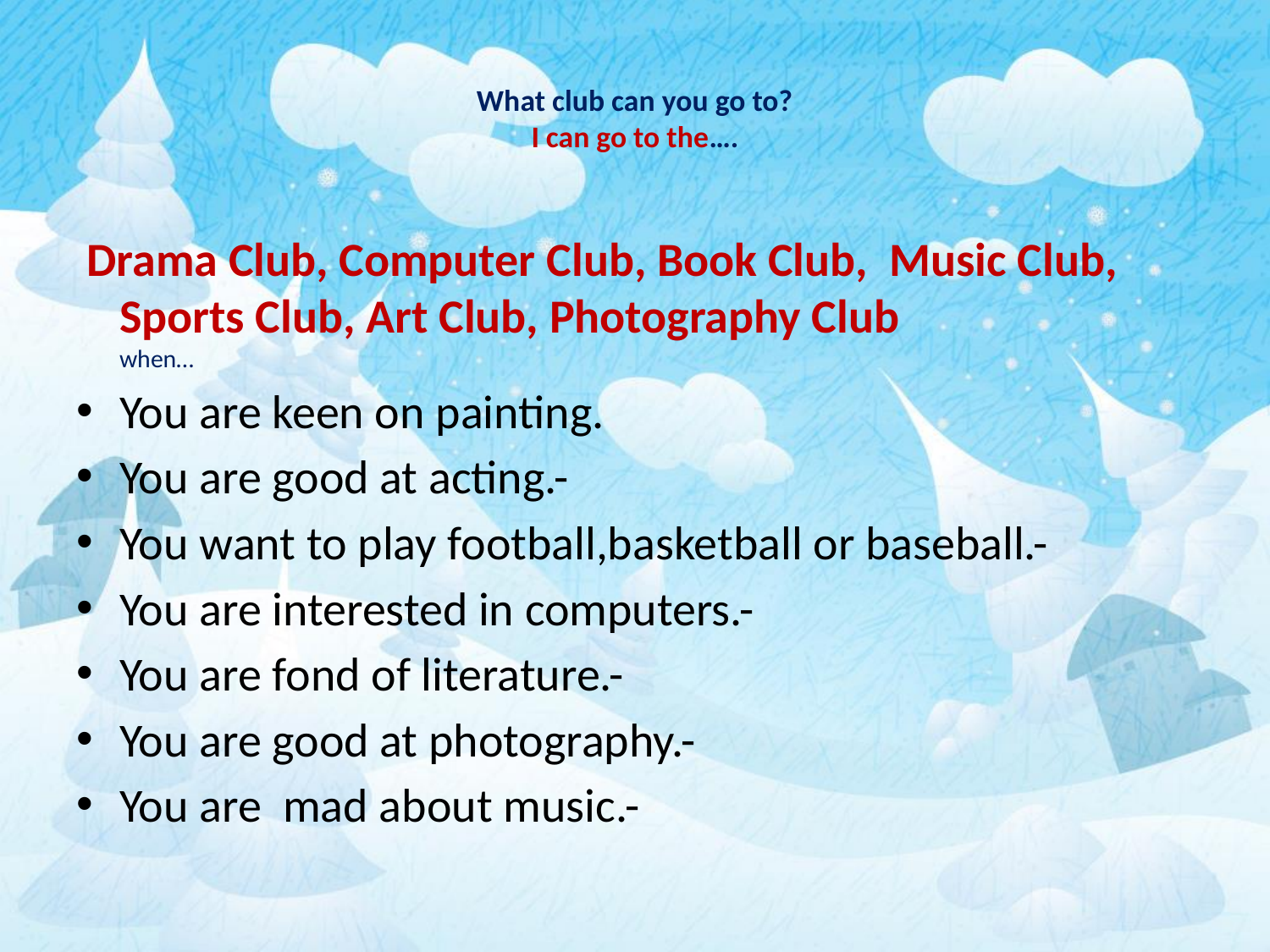

# What club can you go to? I can go to the….
 Drama Club, Computer Club, Book Club,  Music Club, Sports Club, Art Club, Photography Club
when…
You are keen on painting.
You are good at acting.-
You want to play football,basketball or baseball.-
You are interested in computers.-
You are fond of literature.-
You are good at photography.-
You are  mad about music.-